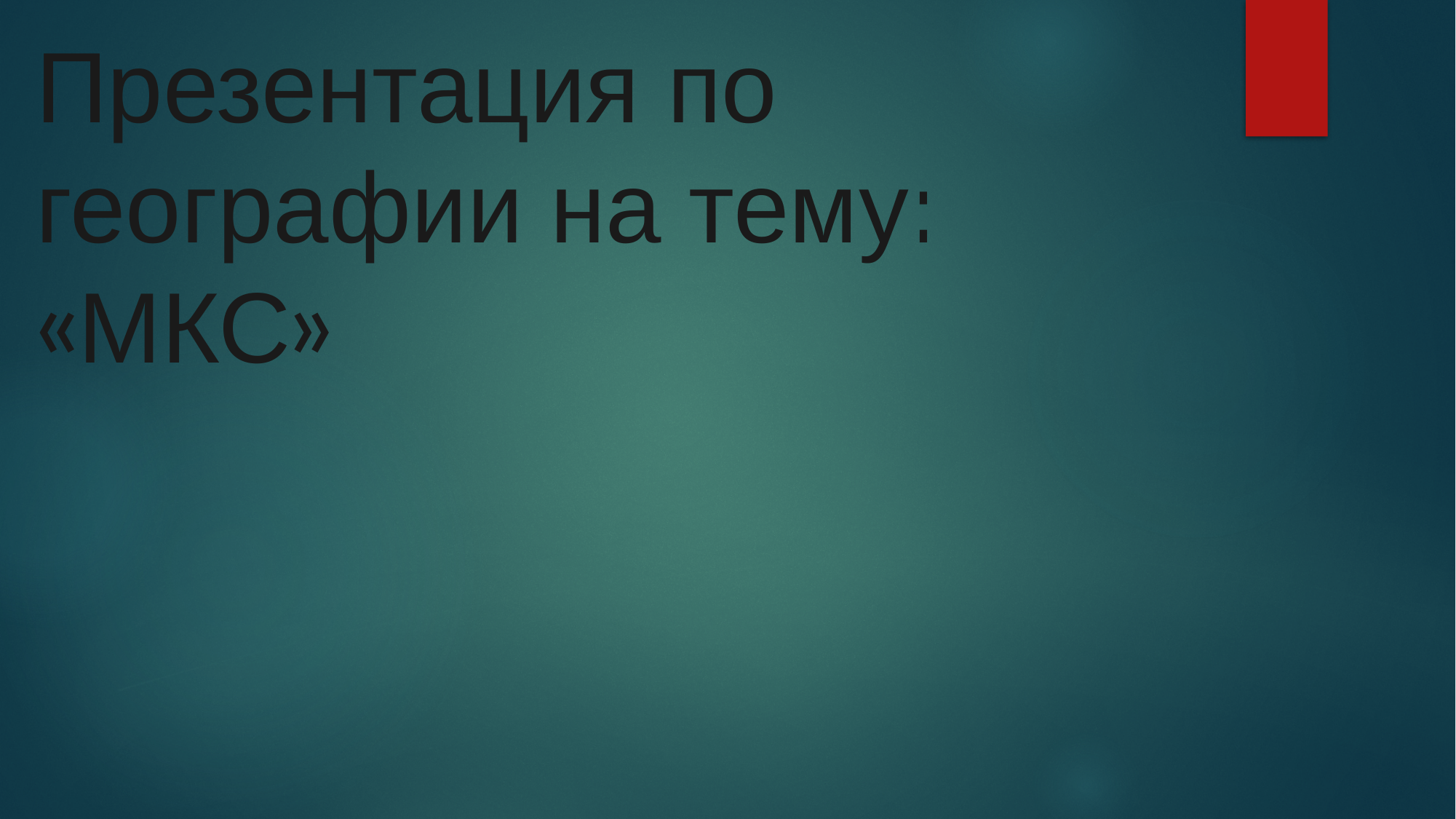

# Презентация по географии на тему: «МКС»